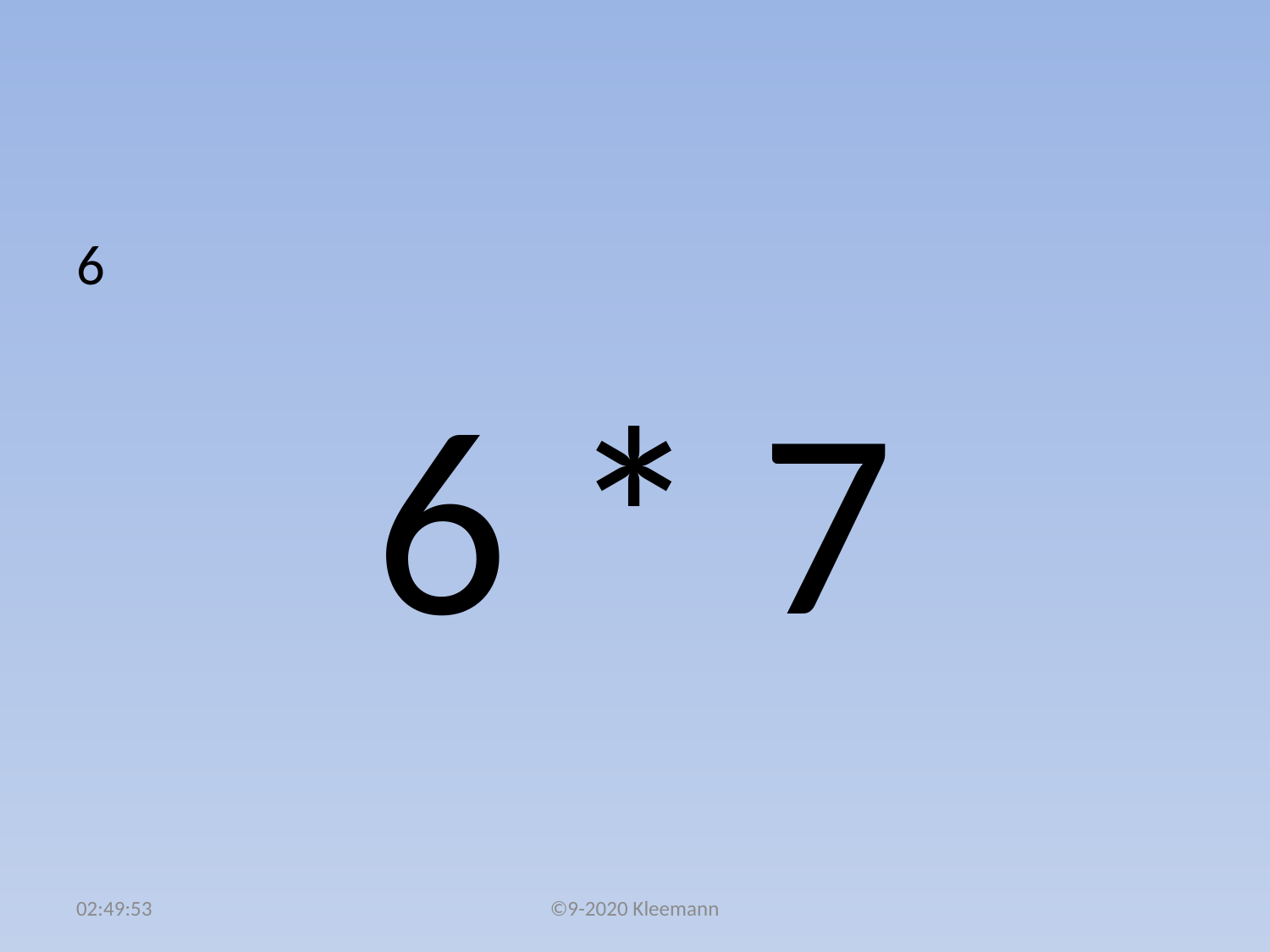

#
6
6 * 7
02:49:53
©9-2020 Kleemann